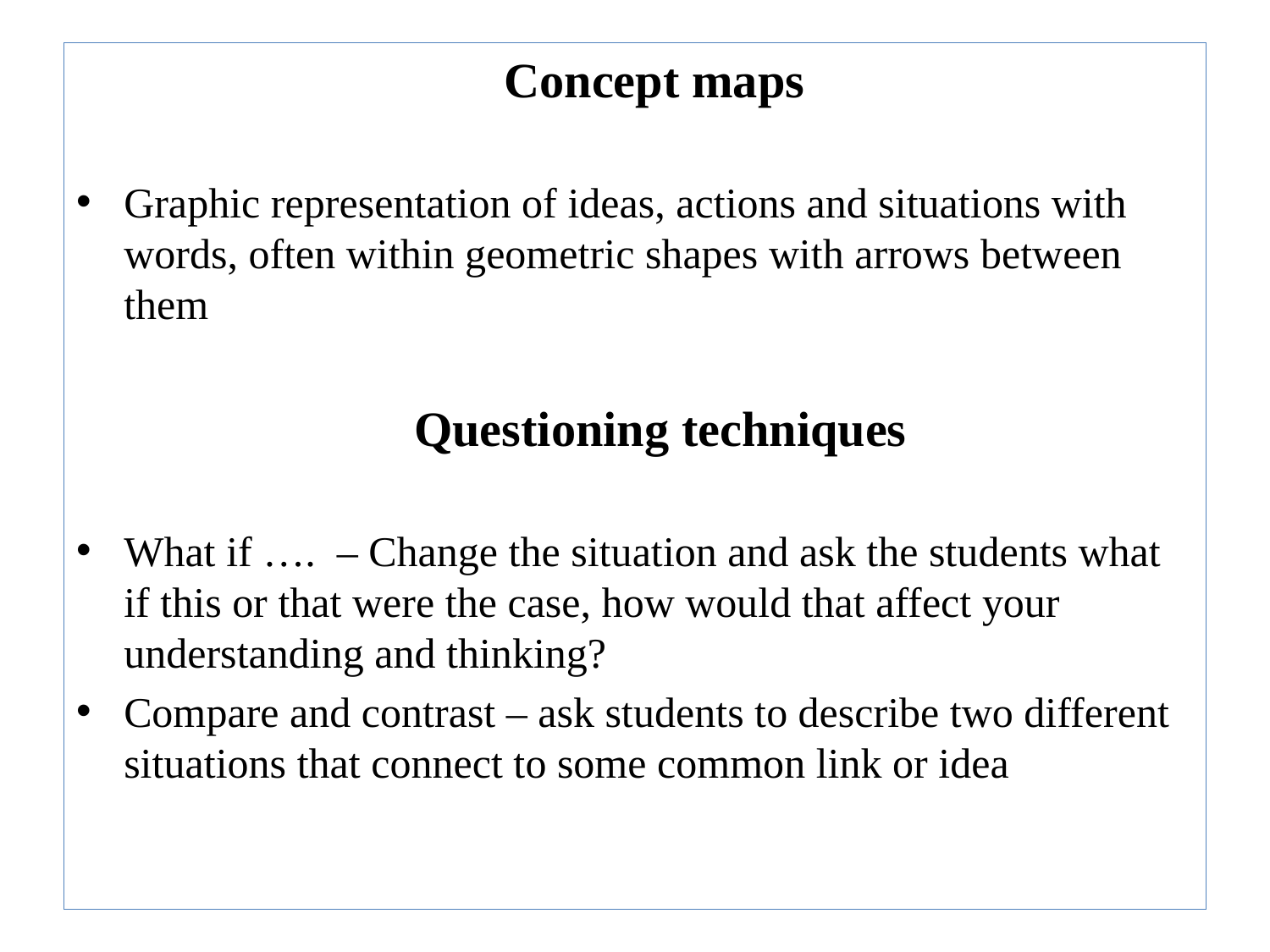

Concept maps

Graphic representation of ideas, actions and situations with words, often within geometric shapes with arrows between them

Questioning techniques

What if ….  – Change the situation and ask the students what if this or that were the case, how would that affect your understanding and thinking?
Compare and contrast – ask students to describe two different situations that connect to some common link or idea